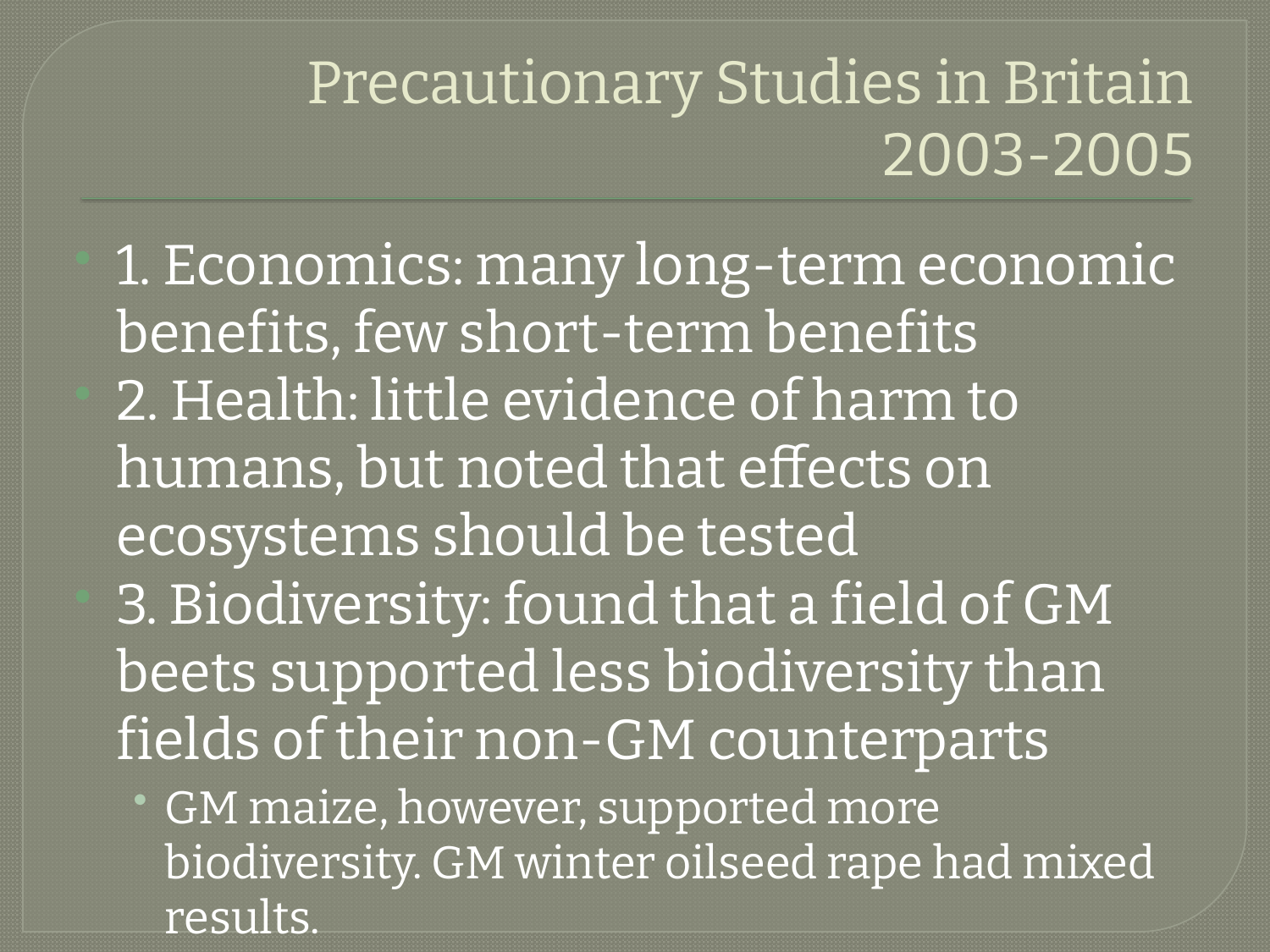

# Precautionary Studies in Britain 2003-2005
1. Economics: many long-term economic benefits, few short-term benefits
2. Health: little evidence of harm to humans, but noted that effects on ecosystems should be tested
3. Biodiversity: found that a field of GM beets supported less biodiversity than fields of their non-GM counterparts
GM maize, however, supported more biodiversity. GM winter oilseed rape had mixed results.